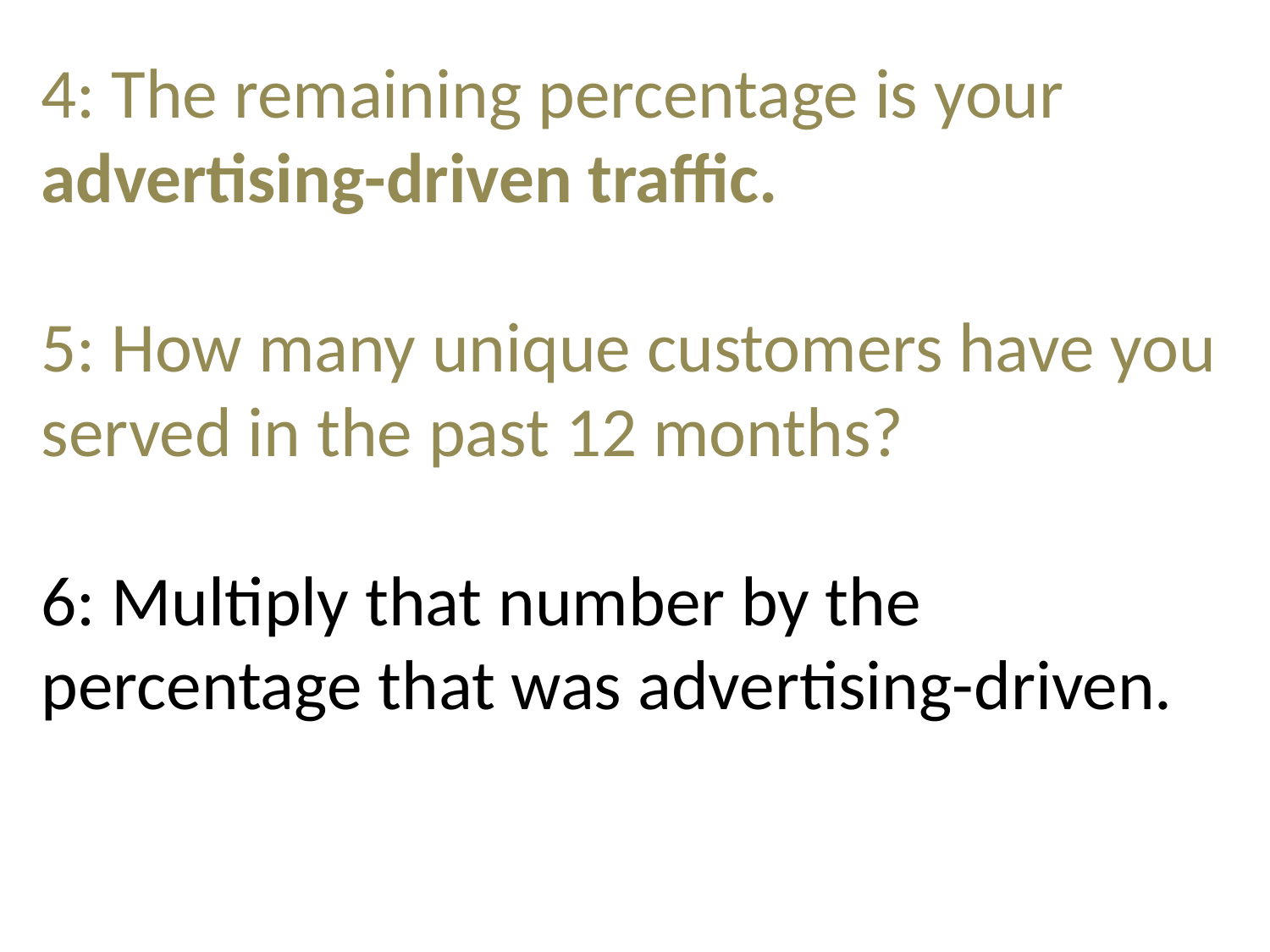

4: The remaining percentage is your advertising-driven traffic.

5: How many unique customers have you served in the past 12 months?

6: Multiply that number by the percentage that was advertising-driven.